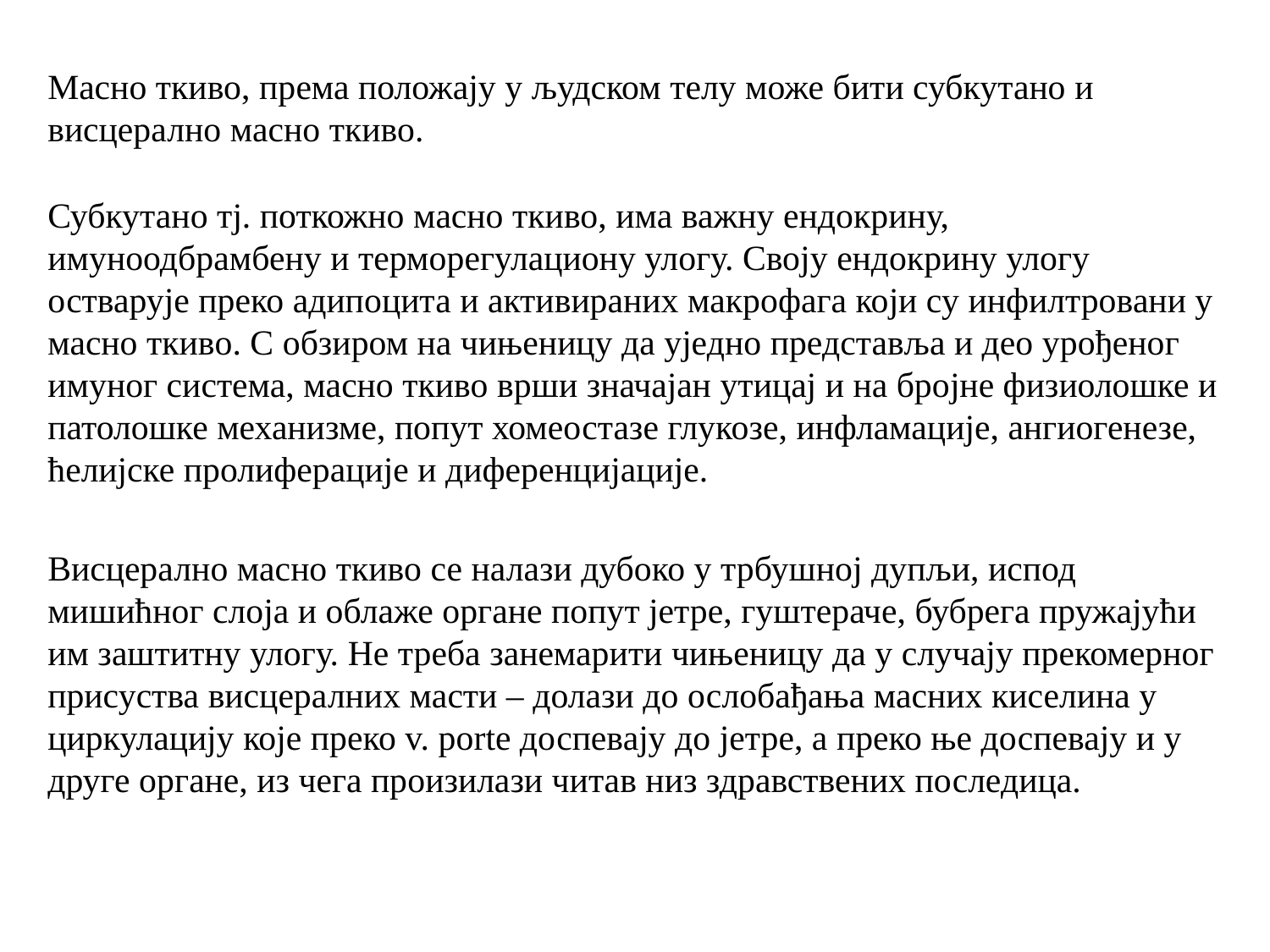

# Масно ткиво, према положају у људском телу може бити субкутано и висцерално масно ткиво.
Субкутано тј. поткожно масно ткиво, има важну ендокрину, имуноодбрамбену и терморегулациону улогу. Своју ендокрину улогу остварује преко адипоцита и активираних макрофага који су инфилтровани у масно ткиво. С обзиром на чињеницу да уједно представља и део урођеног имуног система, масно ткиво врши значајан утицај и на бројне физиолошке и патолошке механизме, попут хомеостазе глукозе, инфламације, ангиогенезе, ћелијске пролиферације и диференцијације.

Висцерално масно ткиво се налази дубоко у трбушној дупљи, испод мишићног слоја и облаже органе попут јетре, гуштераче, бубрега пружајући им заштитну улогу. Не треба занемарити чињеницу да у случају прекомерног присуства висцералних масти – долази до ослобађања масних киселина у циркулацију које преко v. porte доспевају до јетре, а преко ње доспевају и у друге органе, из чега произилази читав низ здравствених последица.